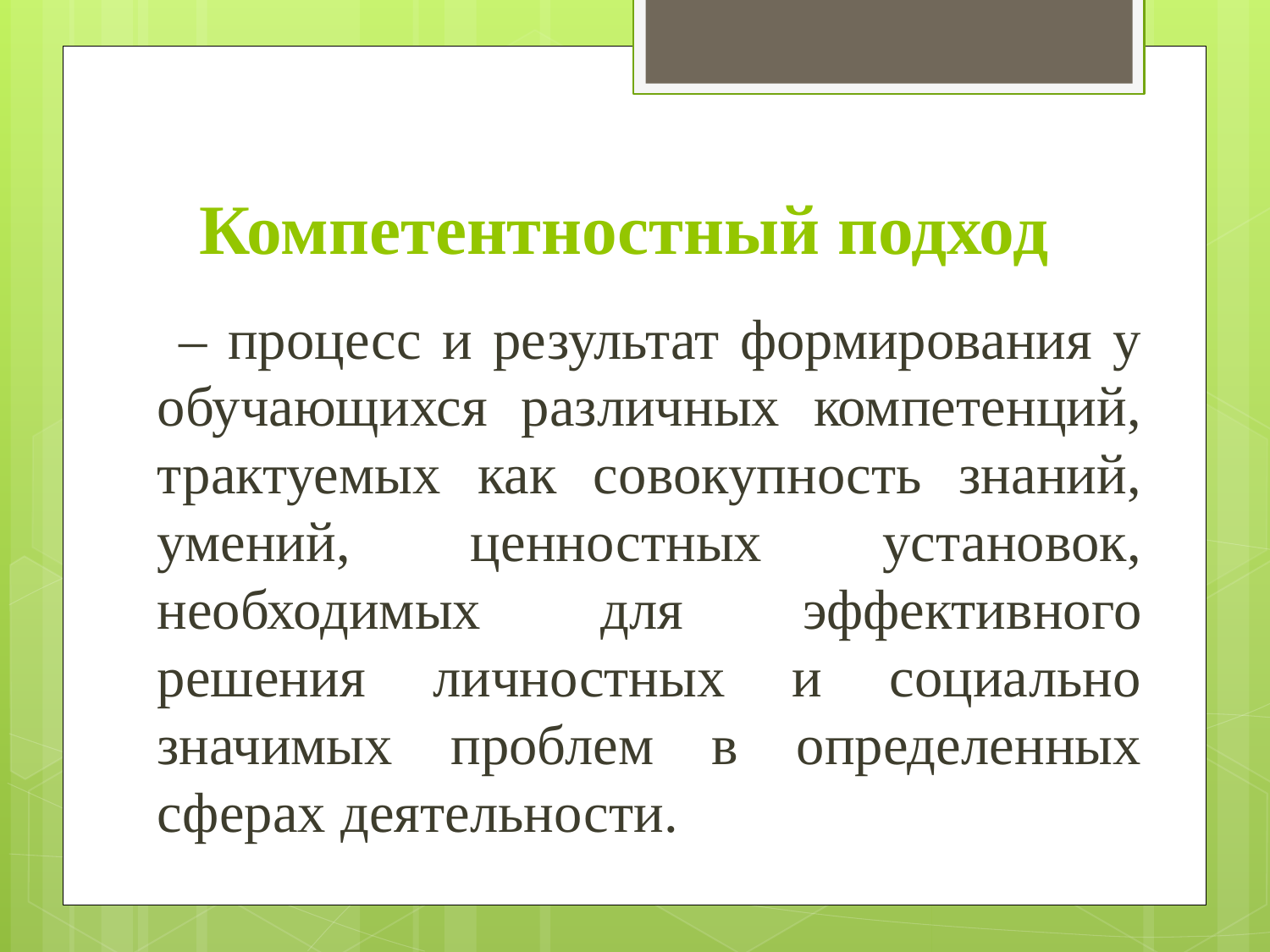

# Компетентностный подход
 – процесс и результат формирования у обучающихся различных компетенций, трактуемых как совокупность знаний, умений, ценностных установок, необходимых для эффективного решения личностных и социально значимых проблем в определенных сферах деятельности.